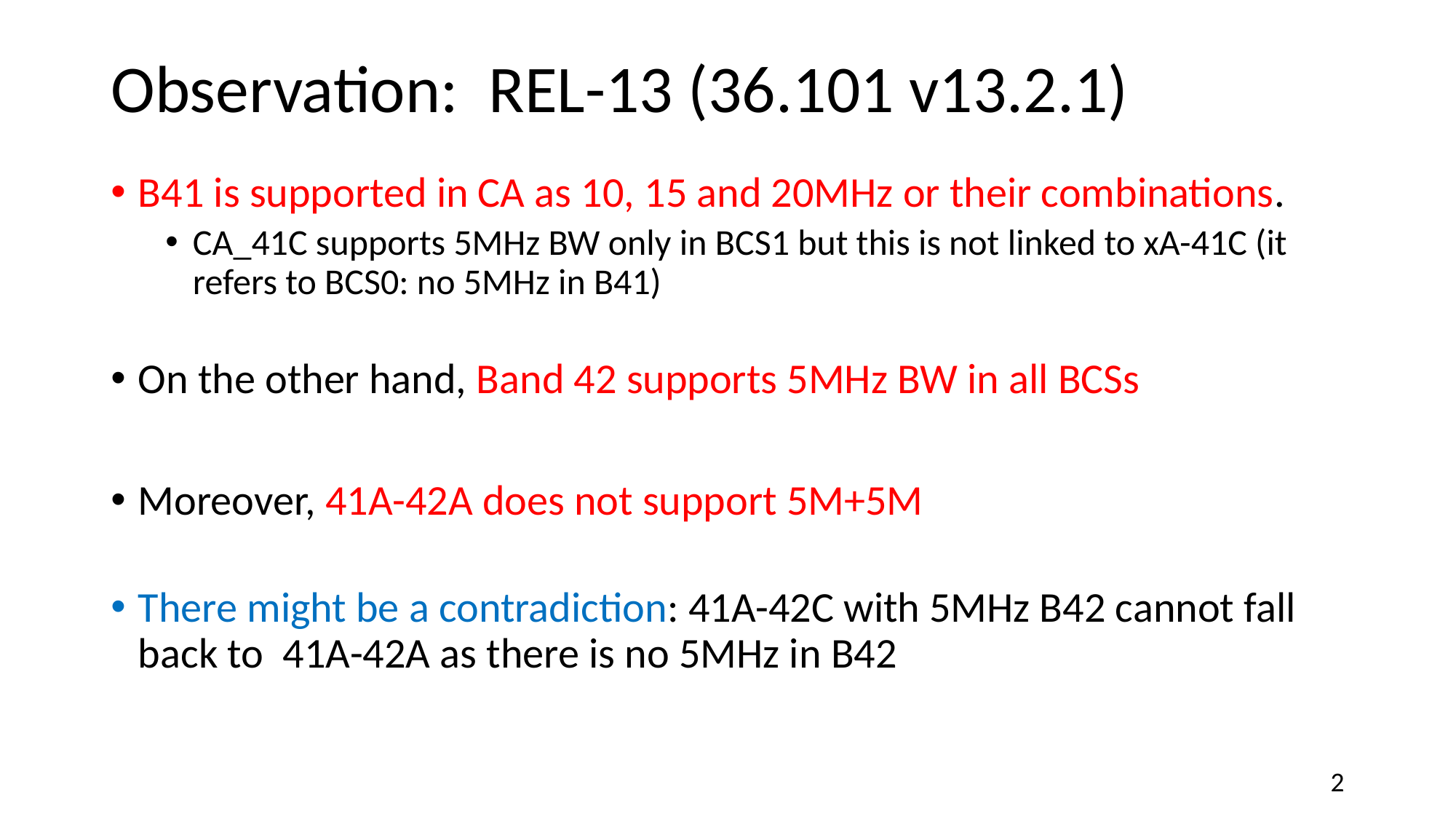

# Observation:  REL-13 (36.101 v13.2.1)
B41 is supported in CA as 10, 15 and 20MHz or their combinations.
CA_41C supports 5MHz BW only in BCS1 but this is not linked to xA-41C (it refers to BCS0: no 5MHz in B41)
On the other hand, Band 42 supports 5MHz BW in all BCSs

Moreover, 41A-42A does not support 5M+5M
There might be a contradiction: 41A-42C with 5MHz B42 cannot fall back to  41A-42A as there is no 5MHz in B42
2